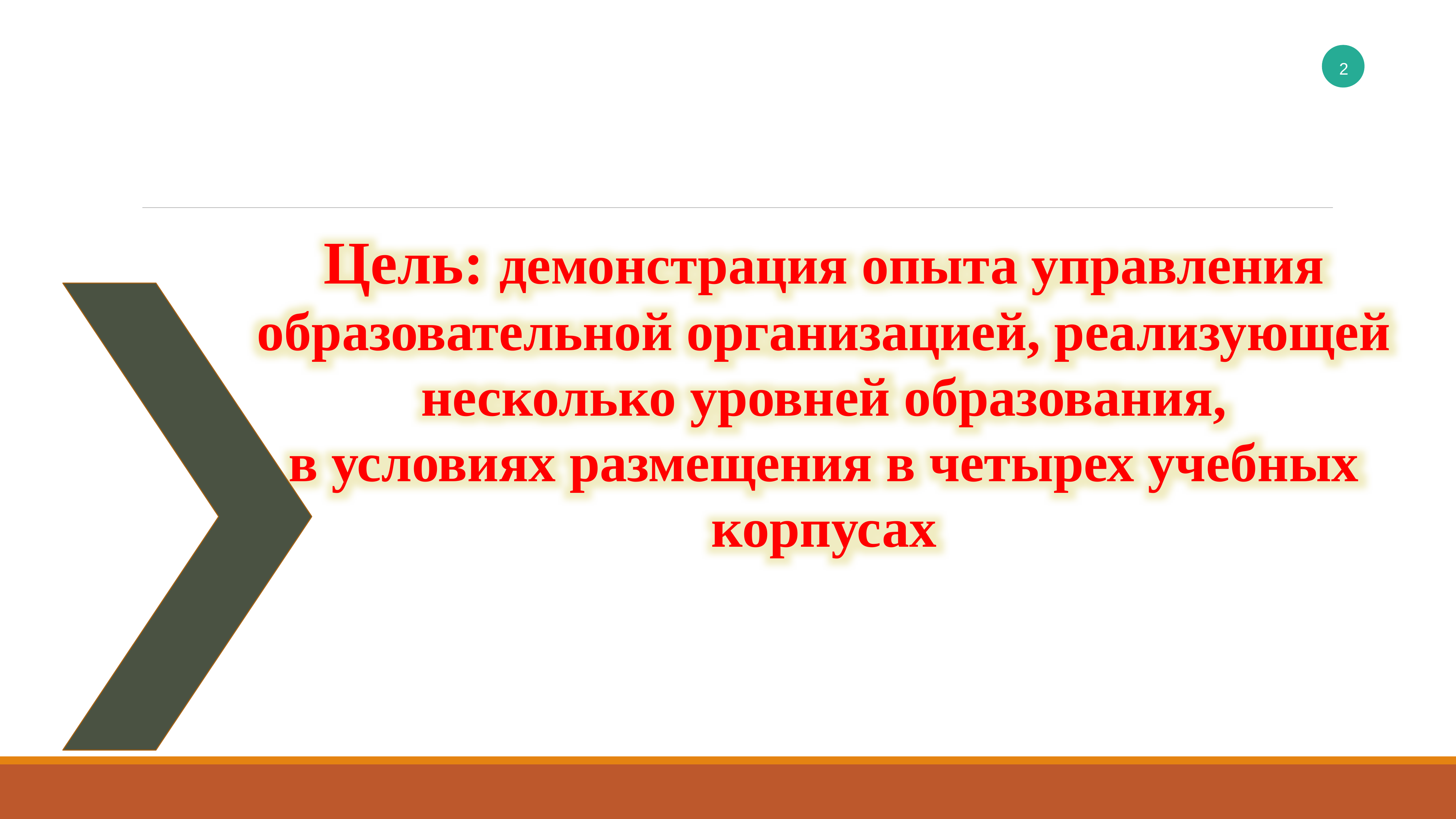

Цель: демонстрация опыта управления образовательной организацией, реализующей несколько уровней образования,
в условиях размещения в четырех учебных корпусах